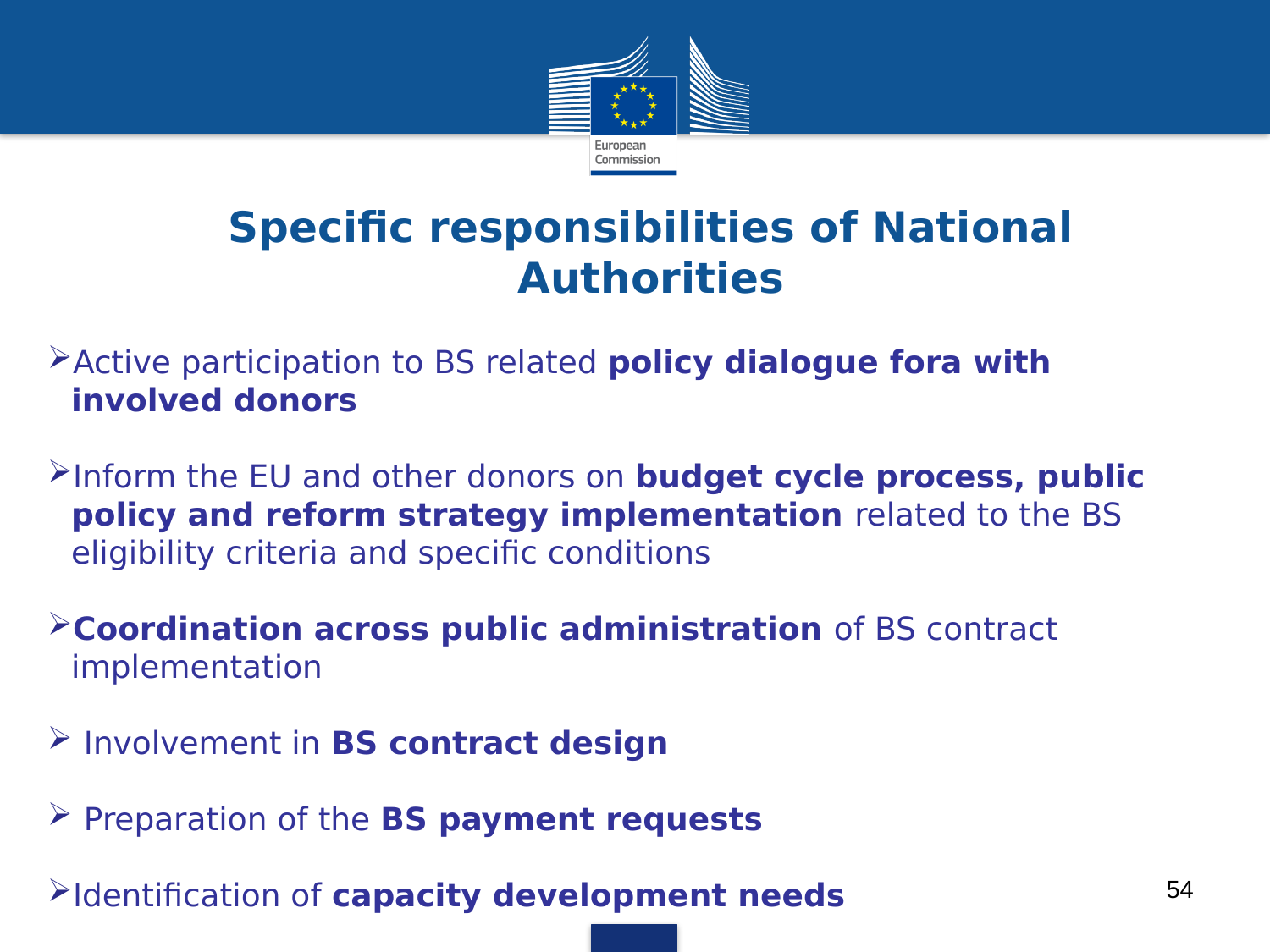

# Specific responsibilities of National Authorities
Active participation to BS related policy dialogue fora with involved donors

Inform the EU and other donors on budget cycle process, public policy and reform strategy implementation related to the BS eligibility criteria and specific conditions

Coordination across public administration of BS contract  implementation

 Involvement in BS contract design

 Preparation of the BS payment requests

Identification of capacity development needs

54